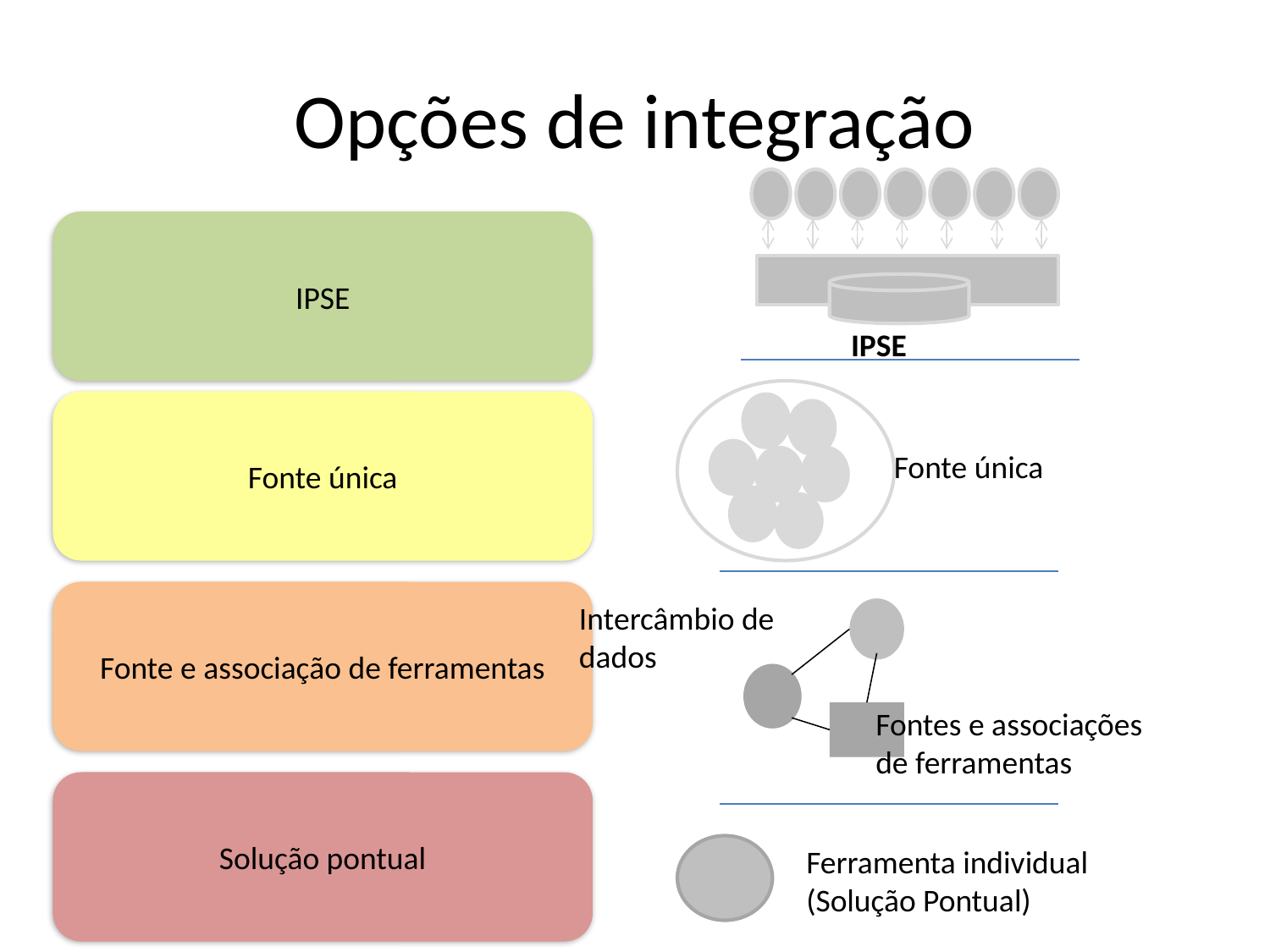

# Opções de integração

IPSE
IPSE

Fonte única

Fonte única

Fonte e associação de ferramentas
Intercâmbio de
dados

Fontes e associações
de ferramentas

Solução pontual

Ferramenta individual
(Solução Pontual)